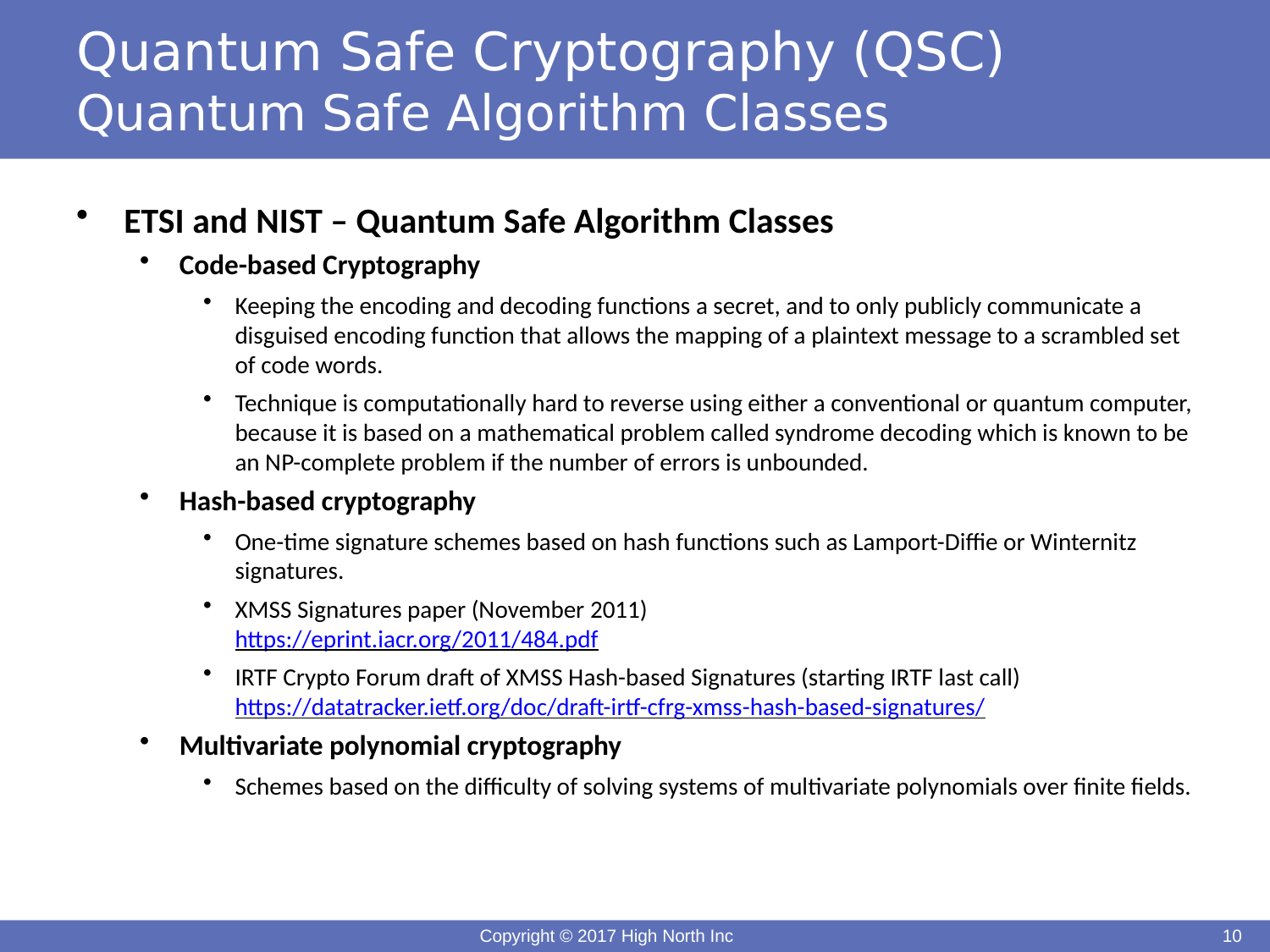

# Quantum Safe Cryptography (QSC) Quantum Safe Algorithm Classes

ETSI and NIST – Quantum Safe Algorithm Classes
Code-based Cryptography
Keeping the encoding and decoding functions a secret, and to only publicly communicate a disguised encoding function that allows the mapping of a plaintext message to a scrambled set of code words.
Technique is computationally hard to reverse using either a conventional or quantum computer, because it is based on a mathematical problem called syndrome decoding which is known to be an NP-complete problem if the number of errors is unbounded.
Hash-based cryptography
One-time signature schemes based on hash functions such as Lamport-Diffie or Winternitz signatures.
XMSS Signatures paper (November 2011)
https://eprint.iacr.org/2011/484.pdf
IRTF Crypto Forum draft of XMSS Hash-based Signatures (starting IRTF last call)
https://datatracker.ietf.org/doc/draft-irtf-cfrg-xmss-hash-based-signatures/
Multivariate polynomial cryptography
Schemes based on the difficulty of solving systems of multivariate polynomials over finite fields.

Copyright © 2017 High North Inc
10